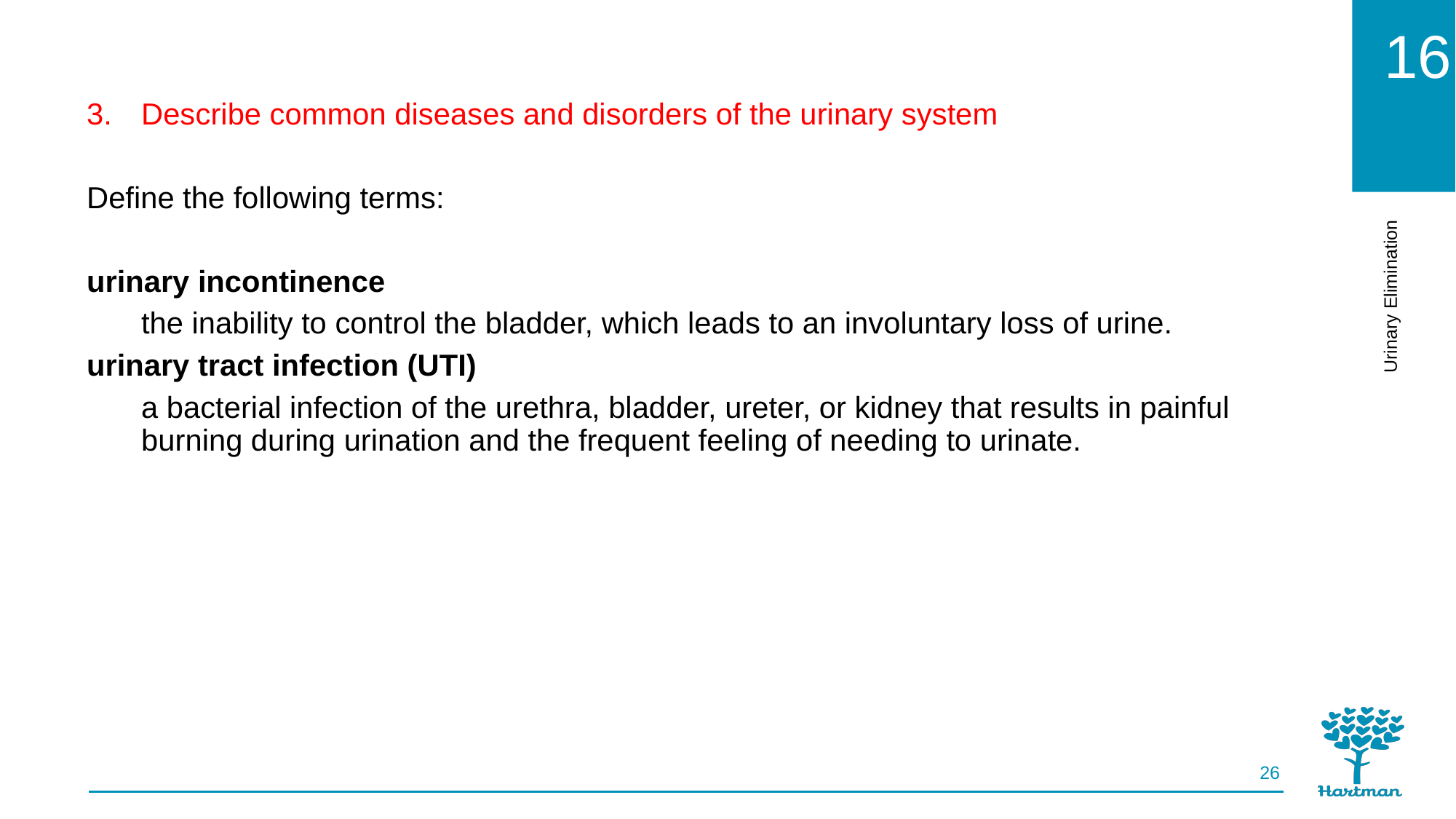

Describe common diseases and disorders of the urinary system

Define the following terms:

urinary incontinence
the inability to control the bladder, which leads to an involuntary loss of urine.
urinary tract infection (UTI)
a bacterial infection of the urethra, bladder, ureter, or kidney that results in painful burning during urination and the frequent feeling of needing to urinate.

26